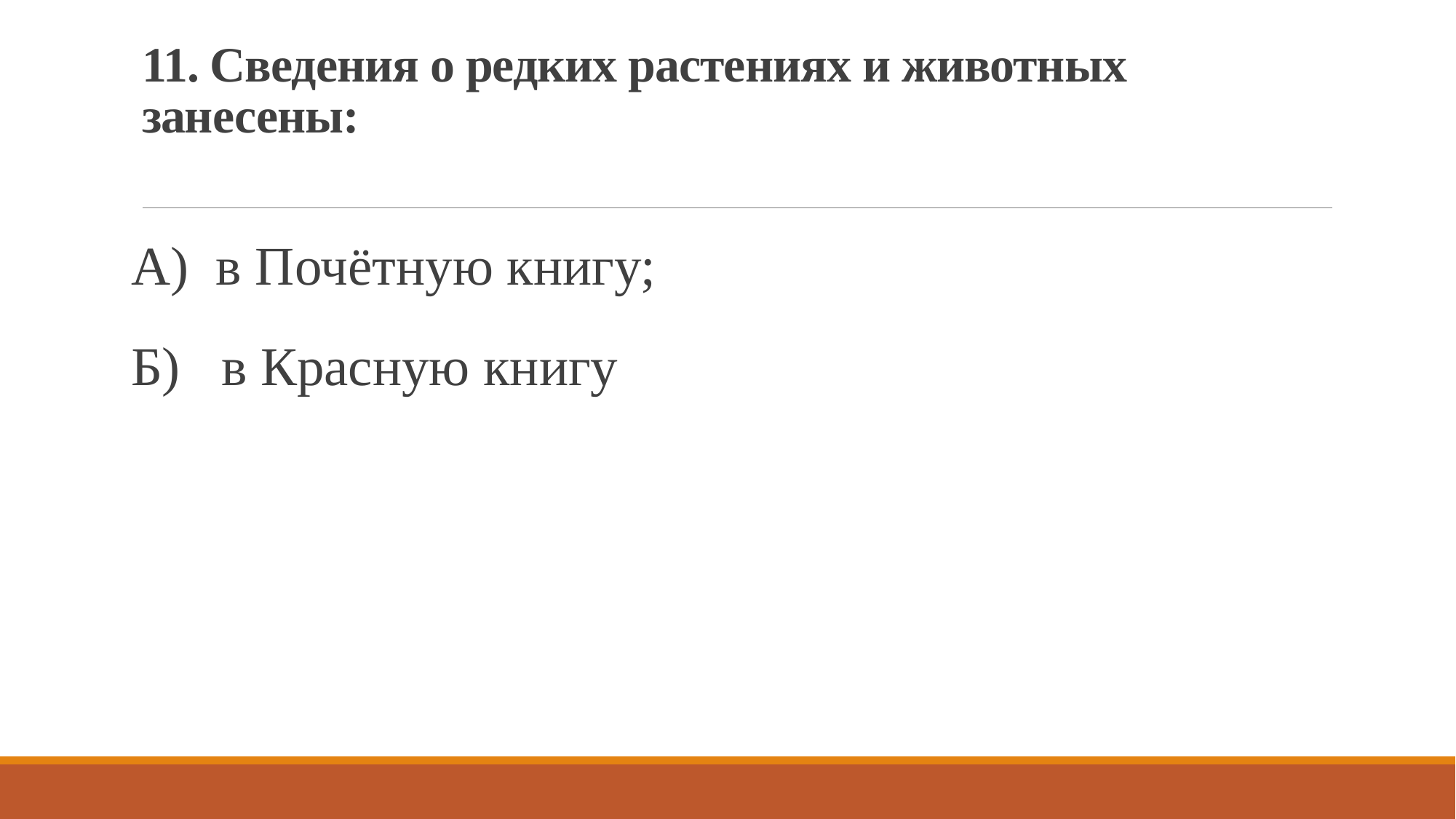

# 11. Сведения о редких растениях и животных занесены:
А)  в Почётную книгу;
Б)   в Красную книгу